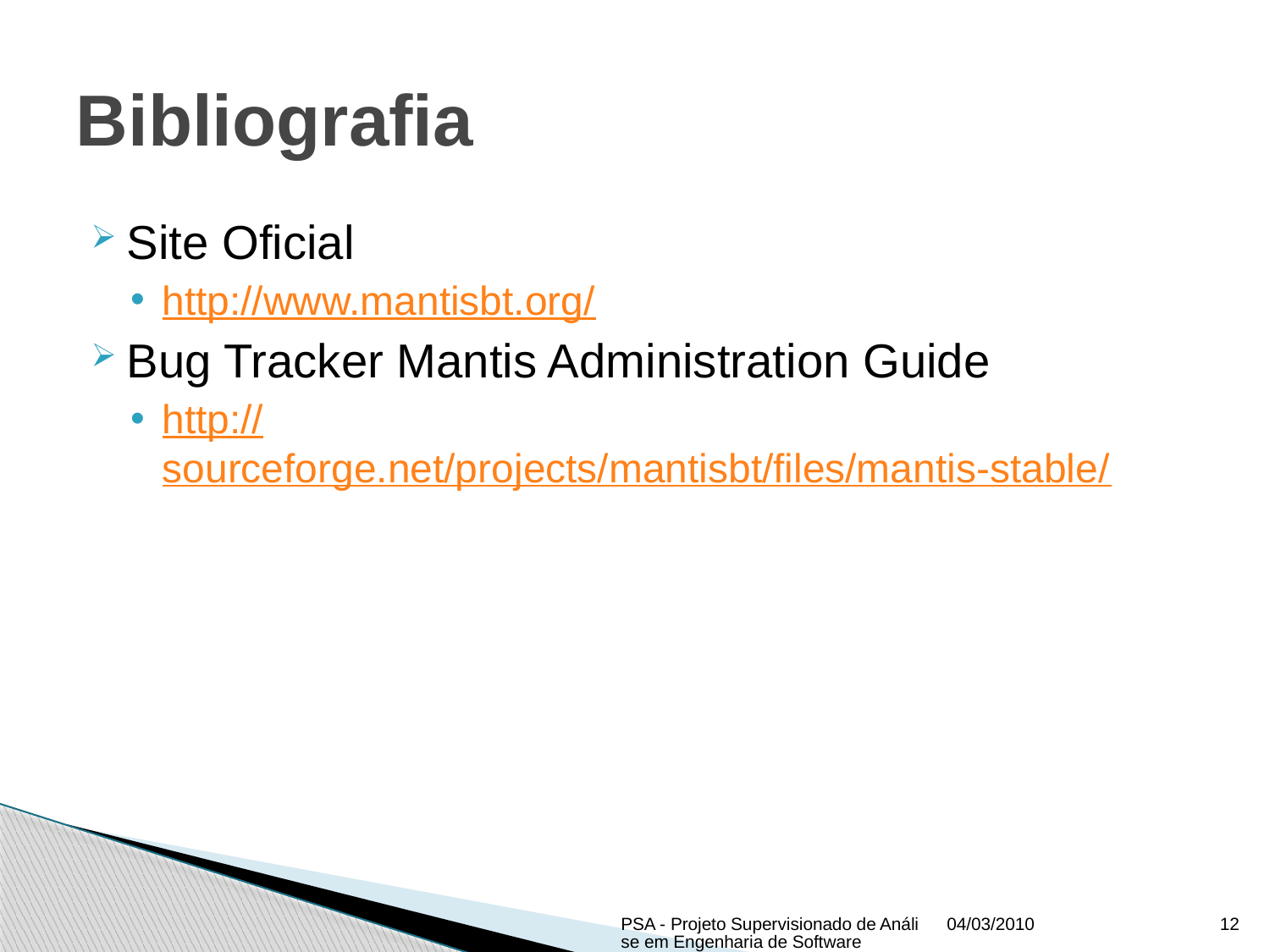

# Bibliografia
Site Oficial
http://www.mantisbt.org/
Bug Tracker Mantis Administration Guide
http://sourceforge.net/projects/mantisbt/files/mantis-stable/

PSA - Projeto Supervisionado de Análise em Engenharia de Software
04/03/2010
12